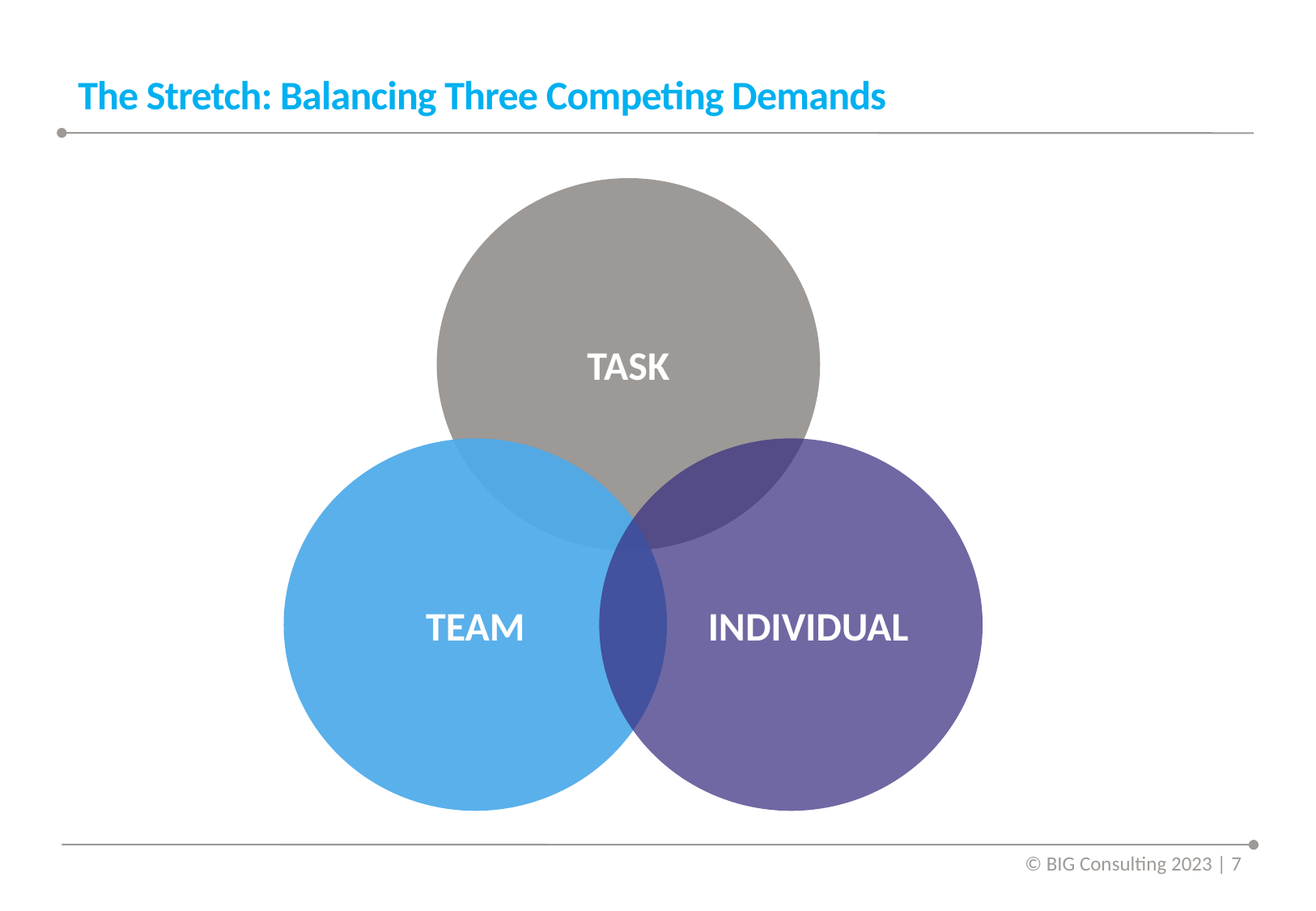

# The Stretch: Balancing Three Competing Demands
TASK
TEAM
INDIVIDUAL